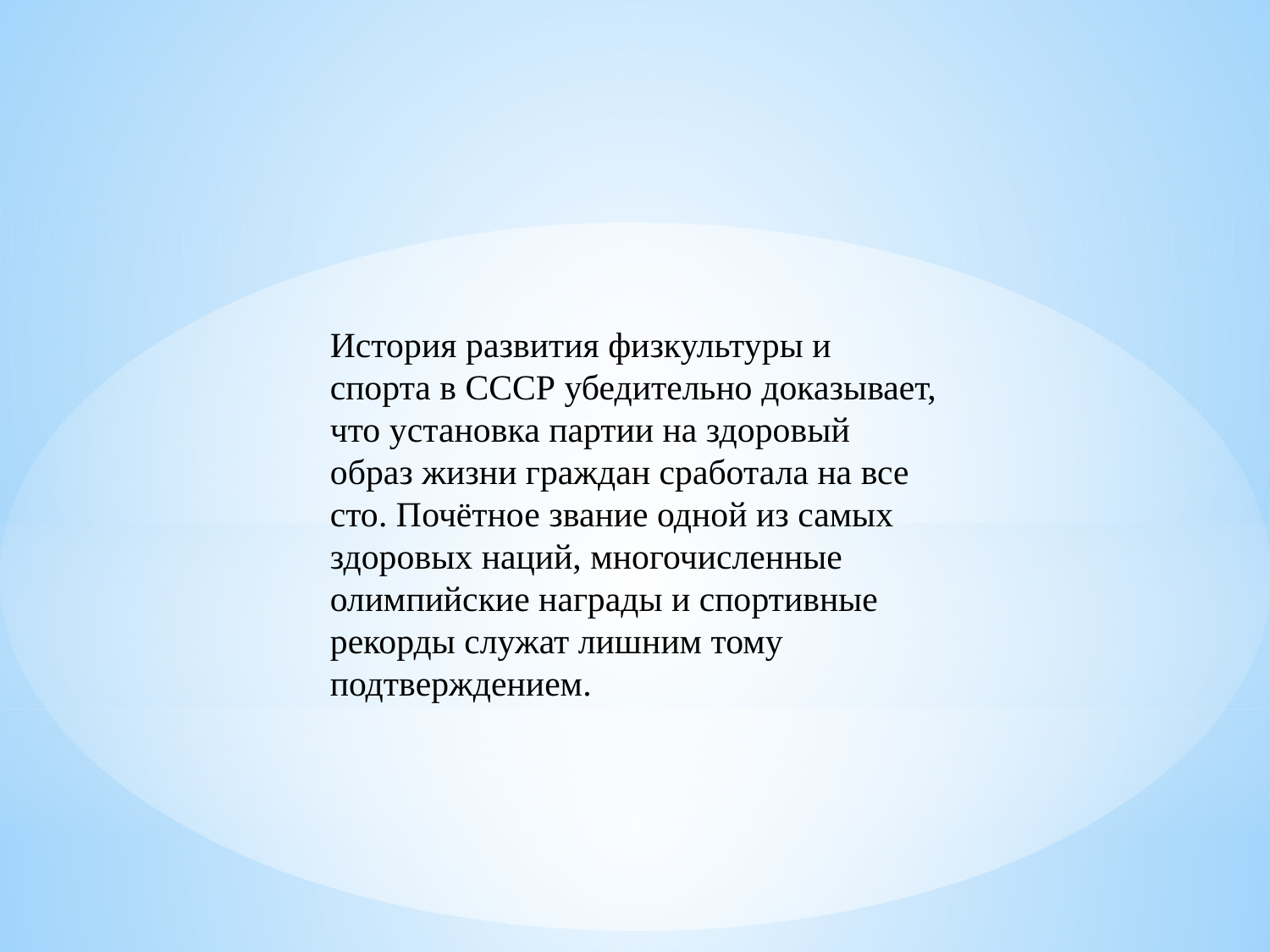

История развития физкультуры и спорта в СССР убедительно доказывает, что установка партии на здоровый образ жизни граждан сработала на все сто. Почётное звание одной из самых здоровых наций, многочисленные олимпийские награды и спортивные рекорды служат лишним тому подтверждением.